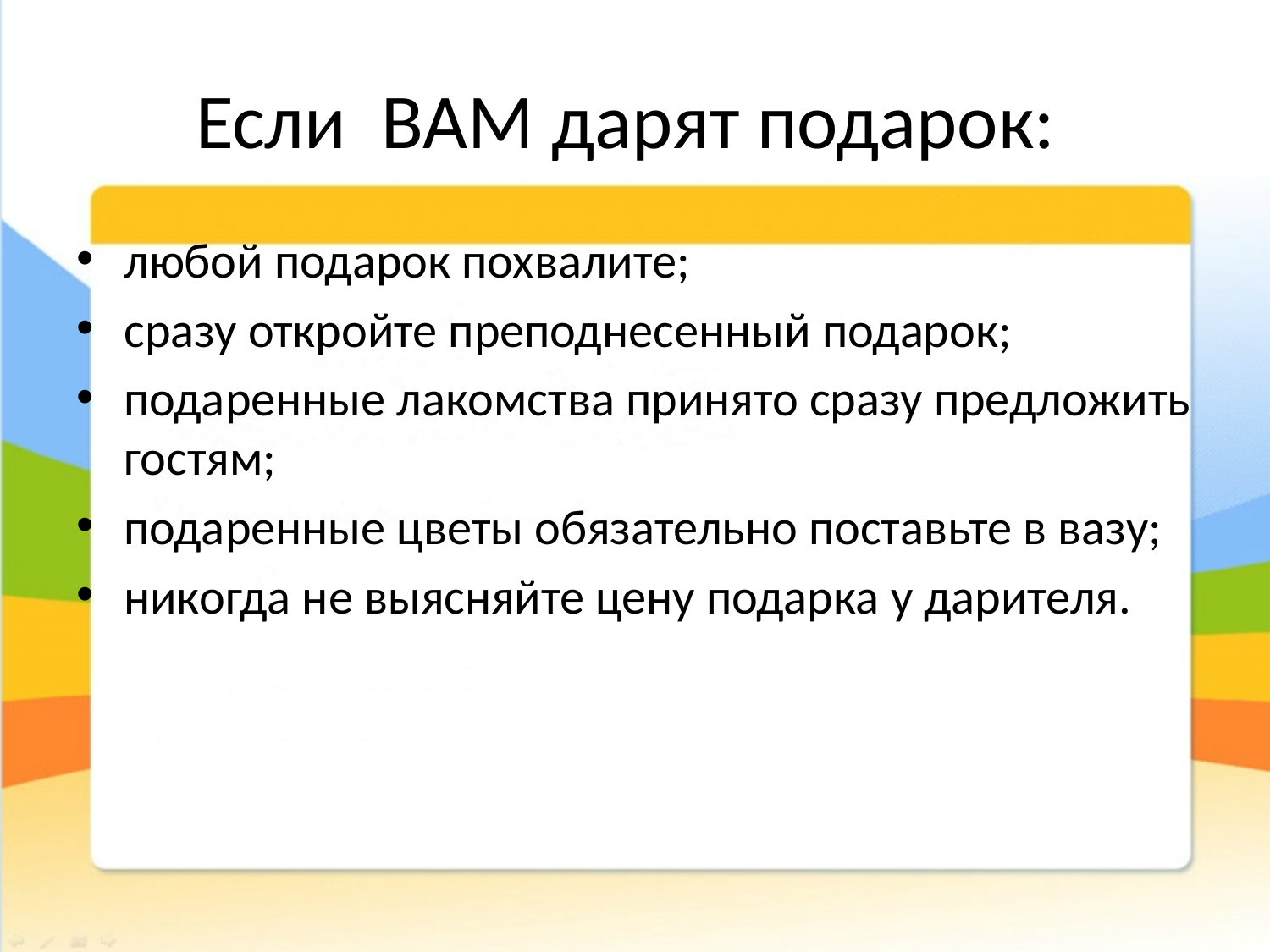

# Если  ВАМ дарят подарок:
любой подарок похвалите;
сразу откройте преподнесенный подарок;
подаренные лакомства принято сразу предложить гостям;
подаренные цветы обязательно поставьте в вазу;
никогда не выясняйте цену подарка у дарителя.